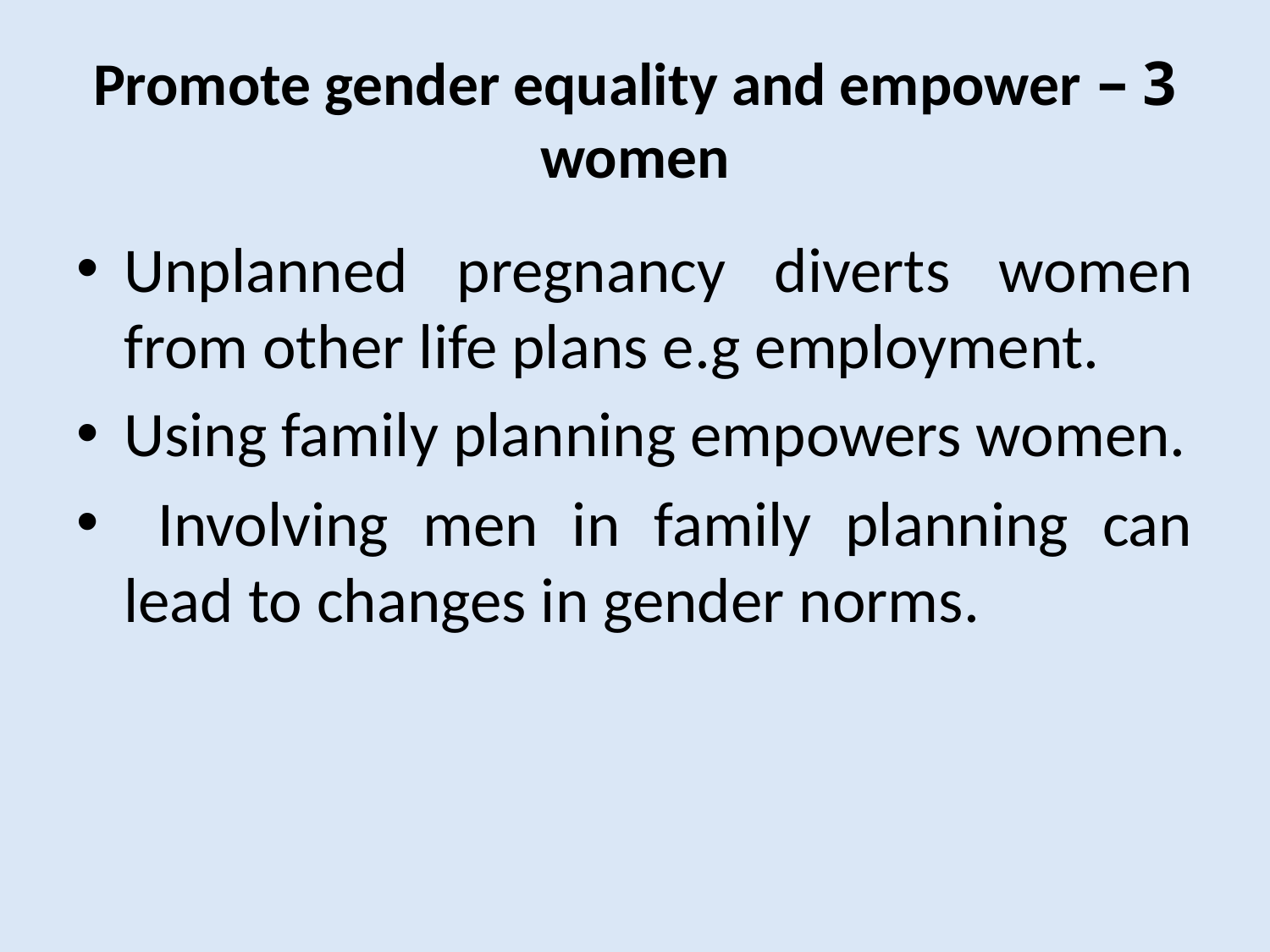

# 3 – Promote gender equality and empower women
Unplanned pregnancy diverts women from other life plans e.g employment.
Using family planning empowers women.
 Involving men in family planning can lead to changes in gender norms.